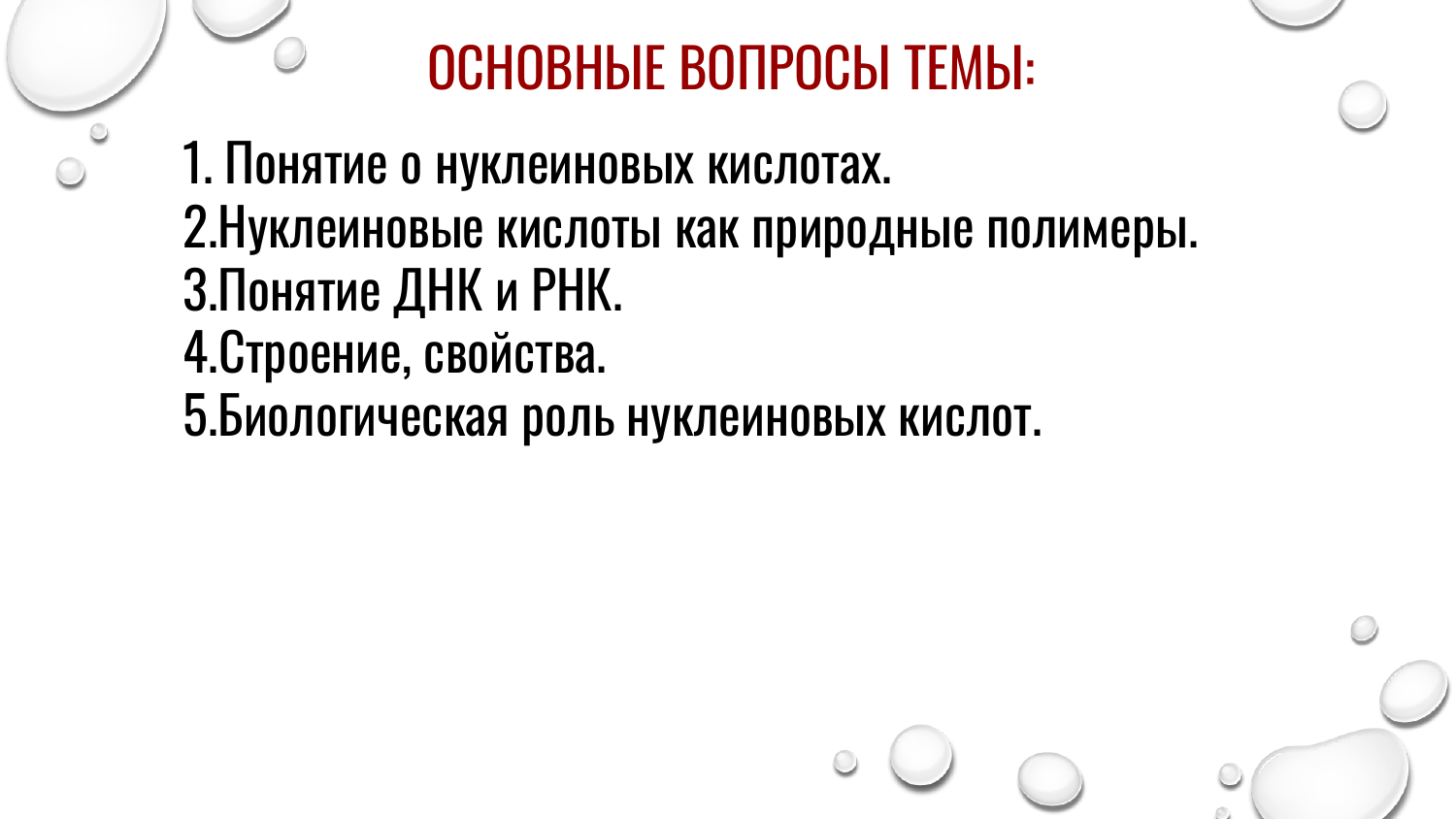

# ОСНОВНЫЕ ВОПРОСЫ ТЕМЫ:

 Понятие о нуклеиновых кислотах.
Нуклеиновые кислоты как природные полимеры.
Понятие ДНК и РНК.
Строение, свойства.
Биологическая роль нуклеиновых кислот.